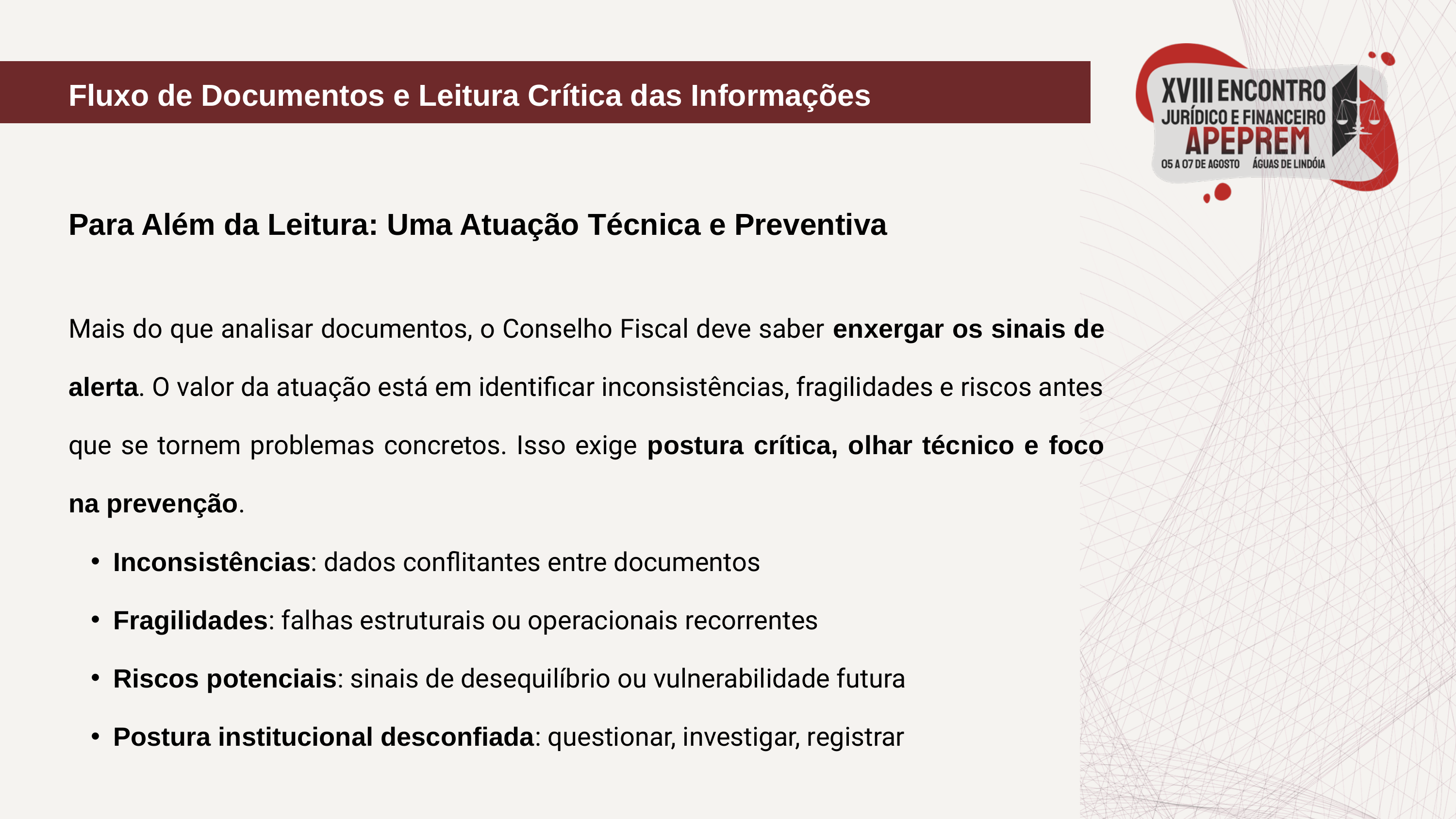

Fluxo de Documentos e Leitura Crítica das Informações
Para Além da Leitura: Uma Atuação Técnica e Preventiva
Mais do que analisar documentos, o Conselho Fiscal deve saber enxergar os sinais de alerta. O valor da atuação está em identificar inconsistências, fragilidades e riscos antes que se tornem problemas concretos. Isso exige postura crítica, olhar técnico e foco na prevenção.
Inconsistências: dados conflitantes entre documentos
Fragilidades: falhas estruturais ou operacionais recorrentes
Riscos potenciais: sinais de desequilíbrio ou vulnerabilidade futura
Postura institucional desconfiada: questionar, investigar, registrar